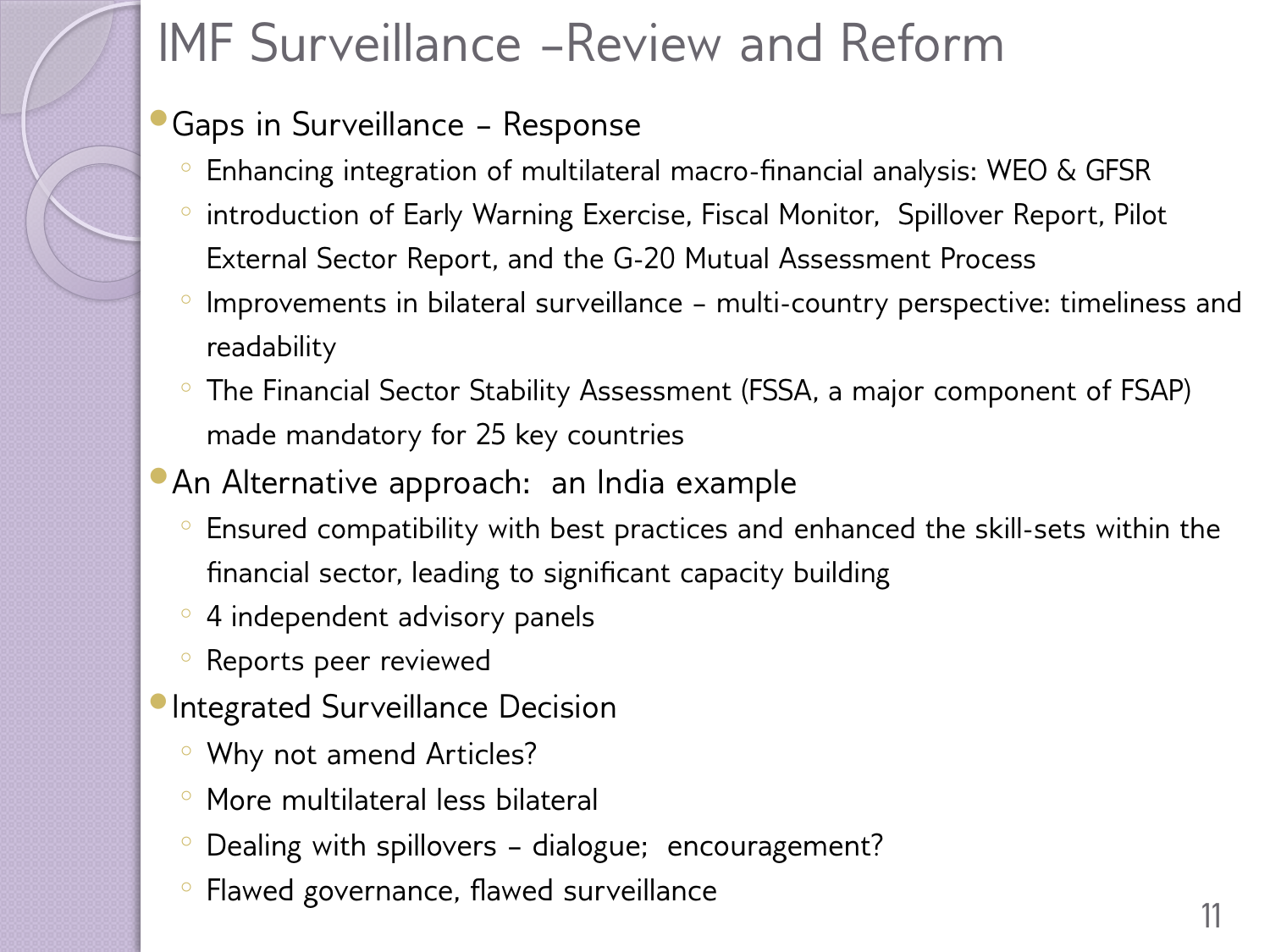

# IMF Surveillance –Review and Reform
Gaps in Surveillance – Response
Enhancing integration of multilateral macro-financial analysis: WEO & GFSR
introduction of Early Warning Exercise, Fiscal Monitor,  Spillover Report, Pilot External Sector Report, and the G-20 Mutual Assessment Process
Improvements in bilateral surveillance – multi-country perspective: timeliness and readability
The Financial Sector Stability Assessment (FSSA, a major component of FSAP) made mandatory for 25 key countries
An Alternative approach:  an India example
Ensured compatibility with best practices and enhanced the skill-sets within the financial sector, leading to significant capacity building
4 independent advisory panels
Reports peer reviewed
Integrated Surveillance Decision
Why not amend Articles?
More multilateral less bilateral
Dealing with spillovers – dialogue;  encouragement?
Flawed governance, flawed surveillance
11